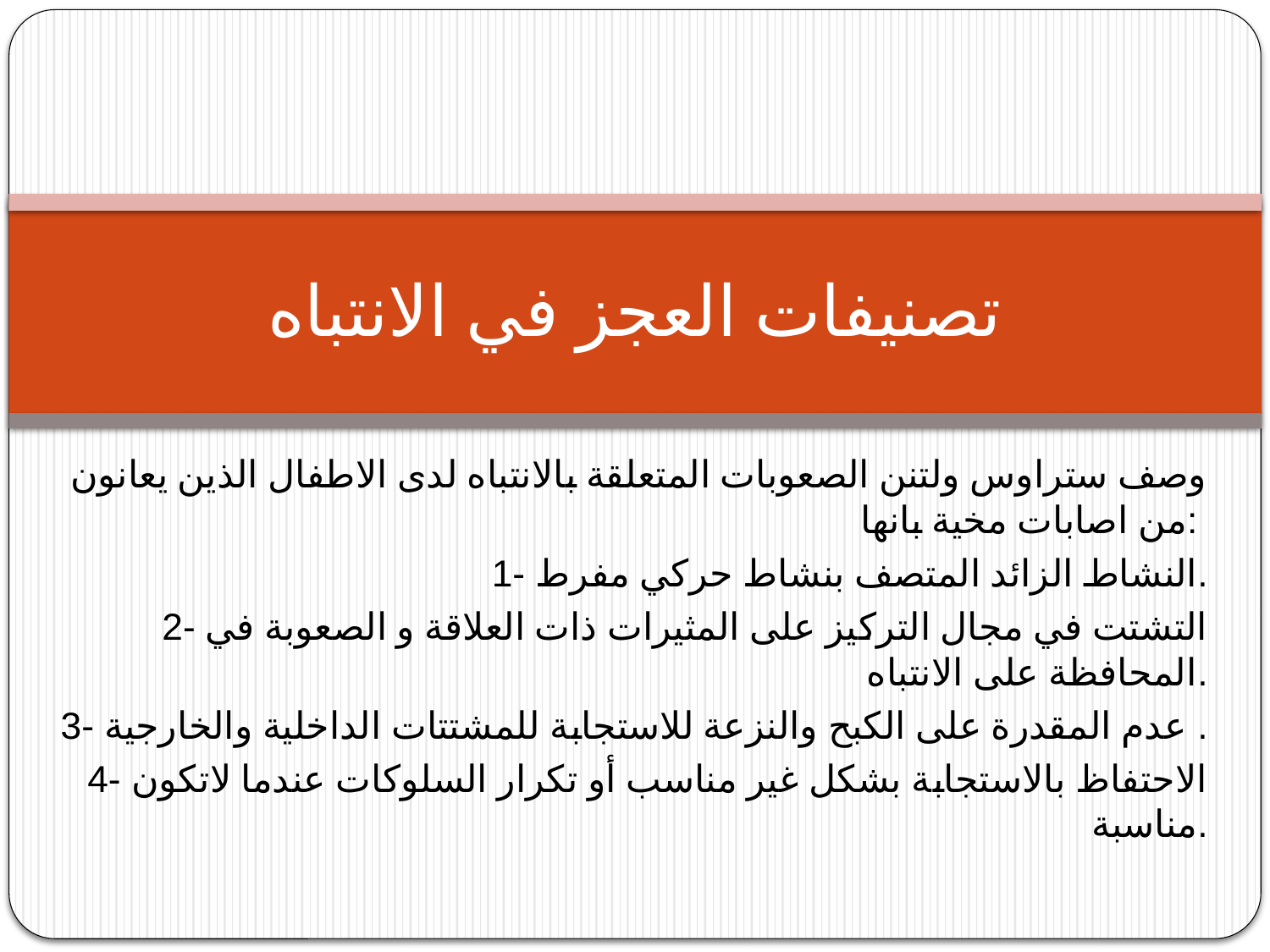

# تصنيفات العجز في الانتباه
وصف ستراوس ولتنن الصعوبات المتعلقة بالانتباه لدى الاطفال الذين يعانون من اصابات مخية بانها:
1- النشاط الزائد المتصف بنشاط حركي مفرط.
2- التشتت في مجال التركيز على المثيرات ذات العلاقة و الصعوبة في المحافظة على الانتباه.
3- عدم المقدرة على الكبح والنزعة للاستجابة للمشتتات الداخلية والخارجية .
4- الاحتفاظ بالاستجابة بشكل غير مناسب أو تكرار السلوكات عندما لاتكون مناسبة.